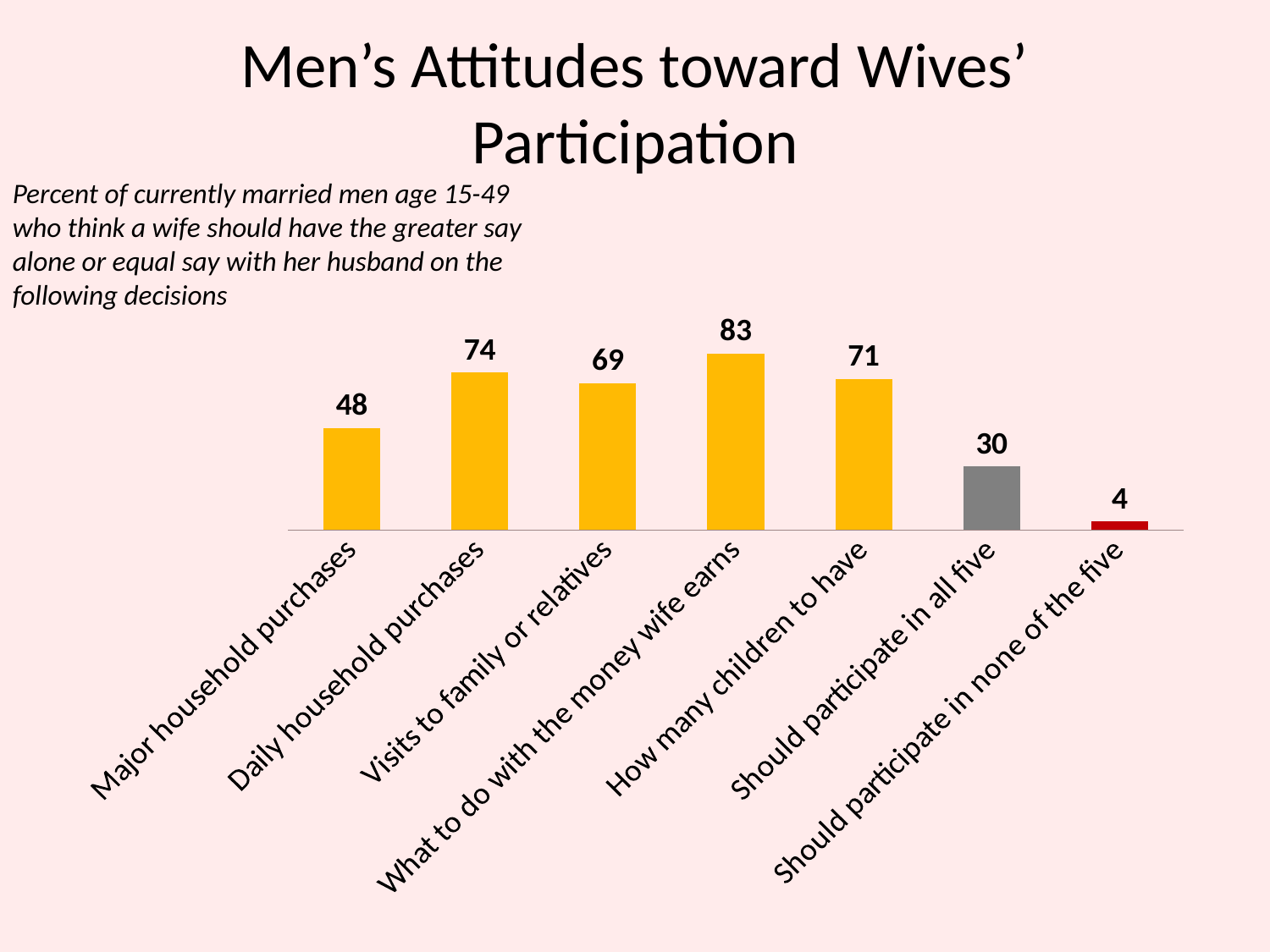

# Men’s Attitudes toward Wives’ Participation
Percent of currently married men age 15-49 who think a wife should have the greater say alone or equal say with her husband on the following decisions

### Chart

| Category | Series 1 |
|---|---|
| Major household purchases | 48.0 |
| Daily household purchases | 74.0 |
| Visits to family or relatives | 69.0 |
| What to do with the money wife earns | 83.0 |
| How many children to have | 71.0 |
| Should participate in all five | 30.0 |
| Should participate in none of the five | 4.0 |